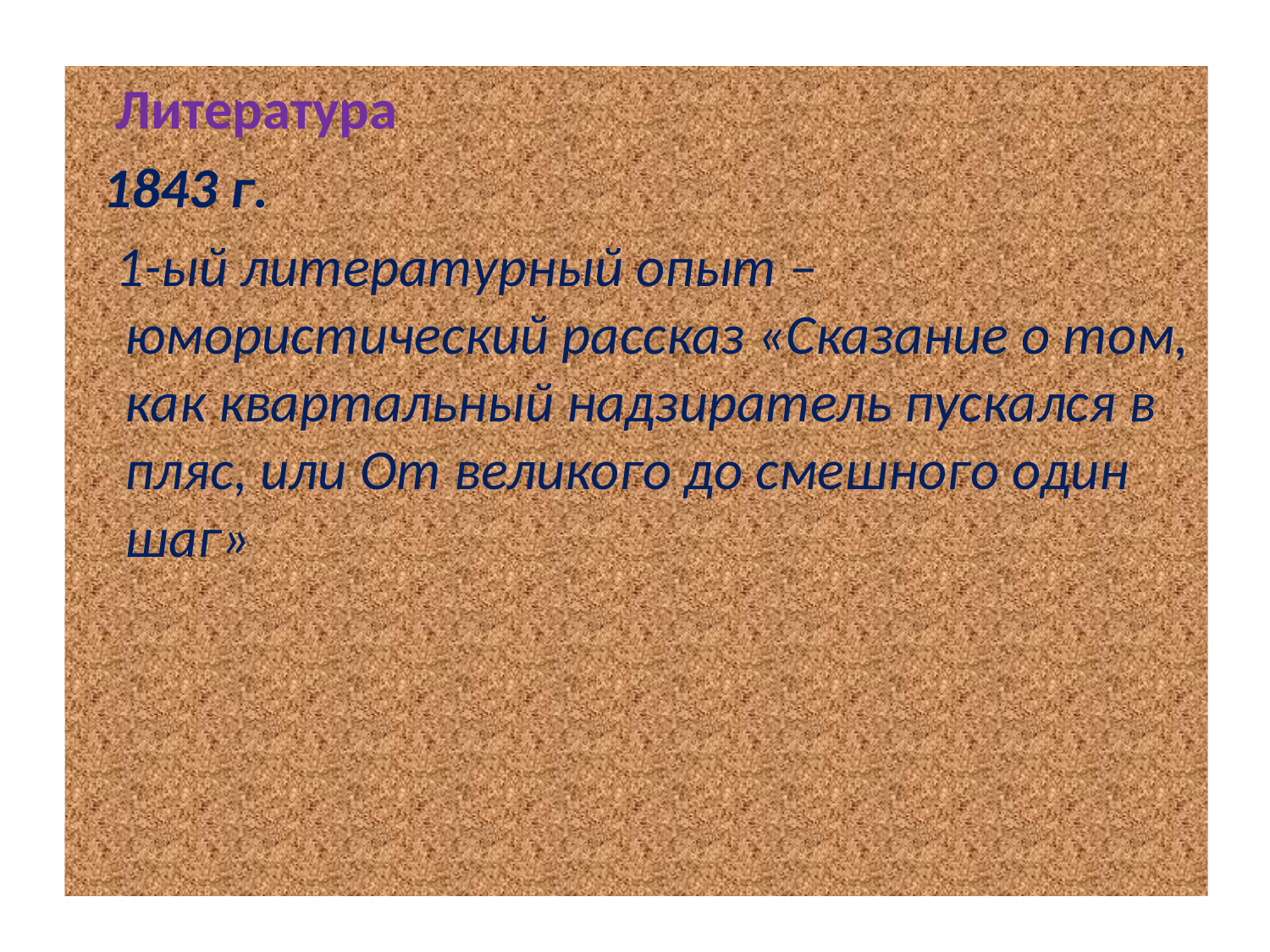

#
   Литература
  1843 г.
   1-ый литературный опыт – юмористический рассказ «Сказание о том, как квартальный надзиратель пускался в пляс, или От великого до смешного один шаг»